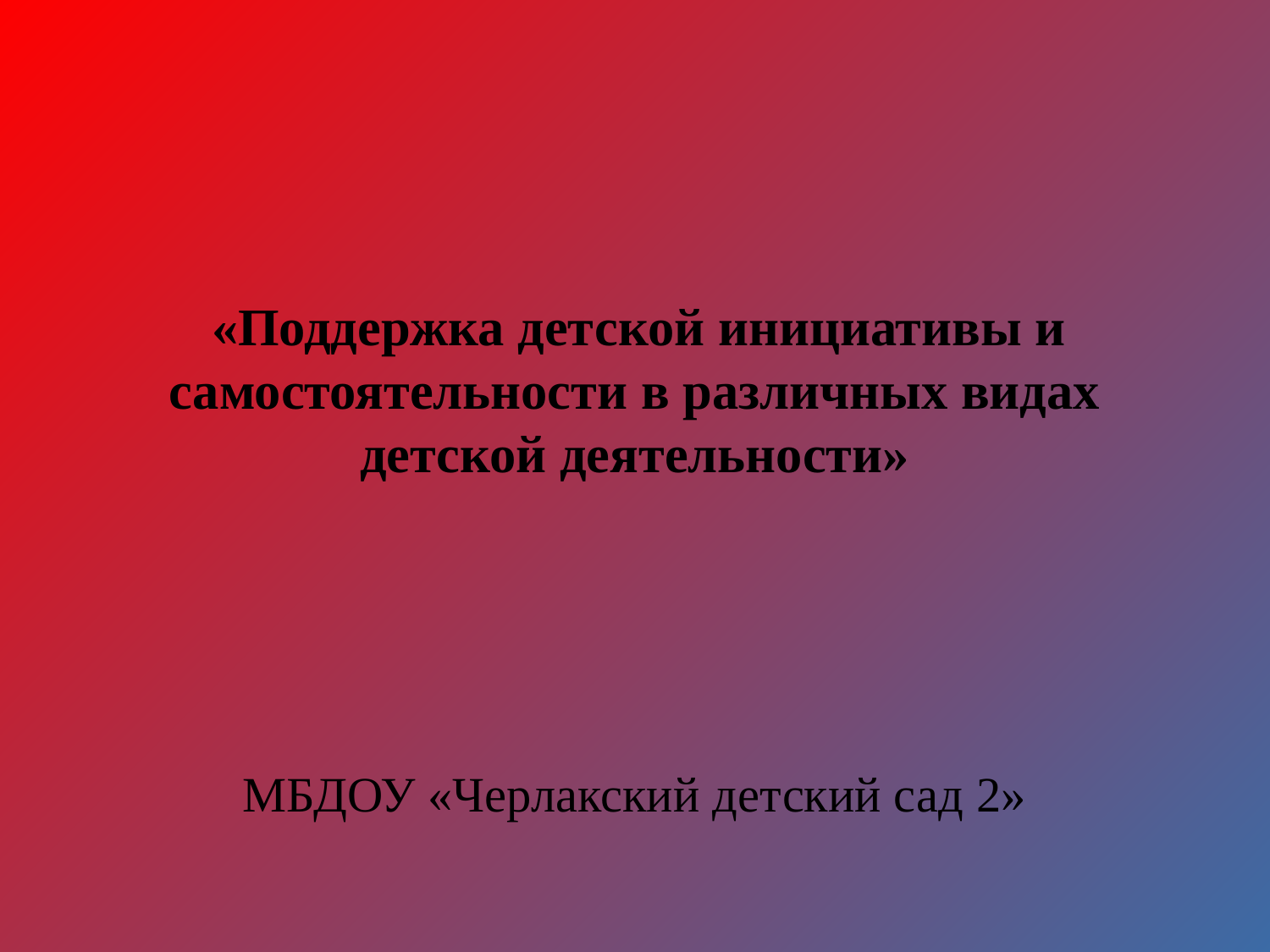

# «Поддержка детской инициативы и самостоятельности в различных видах детской деятельности»
МБДОУ «Черлакский детский сад 2»